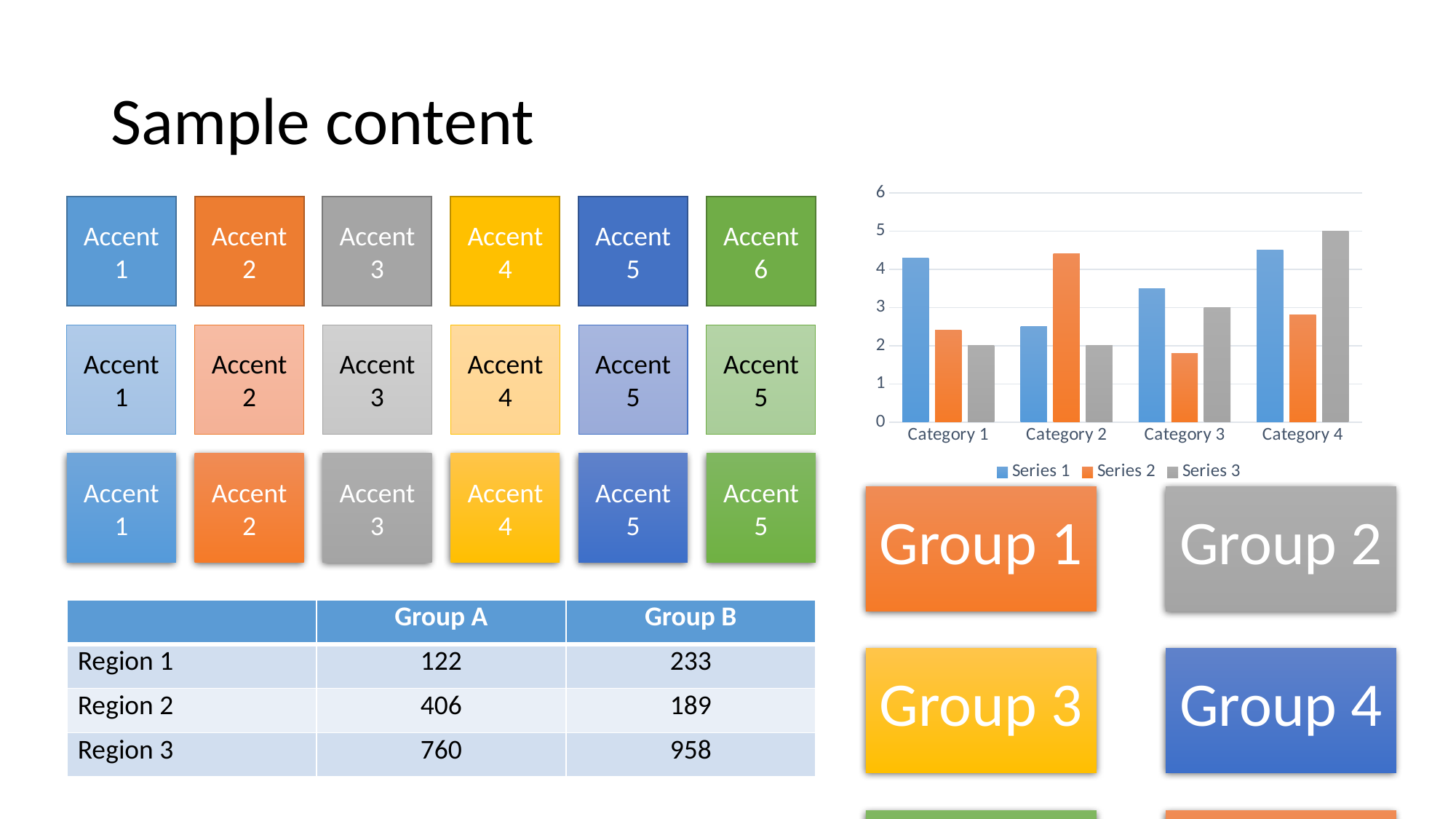

# Sample content

### Chart

| Category | Series 1 | Series 2 | Series 3 |
|---|---|---|---|
| Category 1 | 4.3 | 2.4 | 2.0 |
| Category 2 | 2.5 | 4.4 | 2.0 |
| Category 3 | 3.5 | 1.8 | 3.0 |
| Category 4 | 4.5 | 2.8 | 5.0 |
Accent 1
Accent 2
Accent 3
Accent 4
Accent 5
Accent 6
Accent 1
Accent 2
Accent 3
Accent 4
Accent 5
Accent 5
Accent 1
Accent 2
Accent 3
Accent 4
Accent 5
Accent 5
Group 1
Group 2
Group 3
Group 4
|  | Group A | Group B |
| --- | --- | --- |
| Region 1 | 122 | 233 |
| Region 2 | 406 | 189 |
| Region 3 | 760 | 958 |